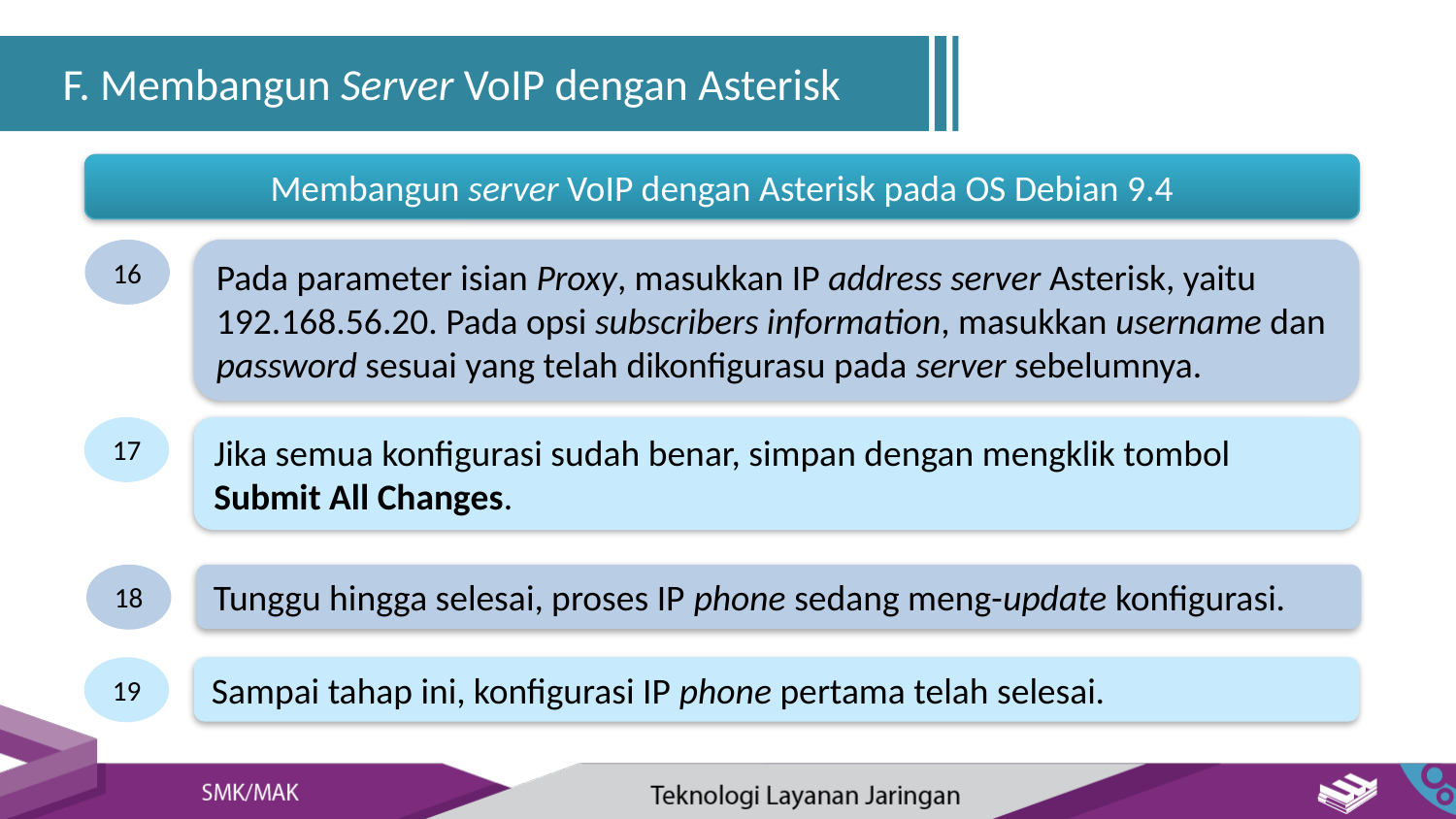

F. Membangun Server VoIP dengan Asterisk
Membangun server VoIP dengan Asterisk pada OS Debian 9.4
16
Pada parameter isian Proxy, masukkan IP address server Asterisk, yaitu 192.168.56.20. Pada opsi subscribers information, masukkan username dan password sesuai yang telah dikonfigurasu pada server sebelumnya.
17
Jika semua konfigurasi sudah benar, simpan dengan mengklik tombol Submit All Changes.
18
Tunggu hingga selesai, proses IP phone sedang meng-update konfigurasi.
19
Sampai tahap ini, konfigurasi IP phone pertama telah selesai.